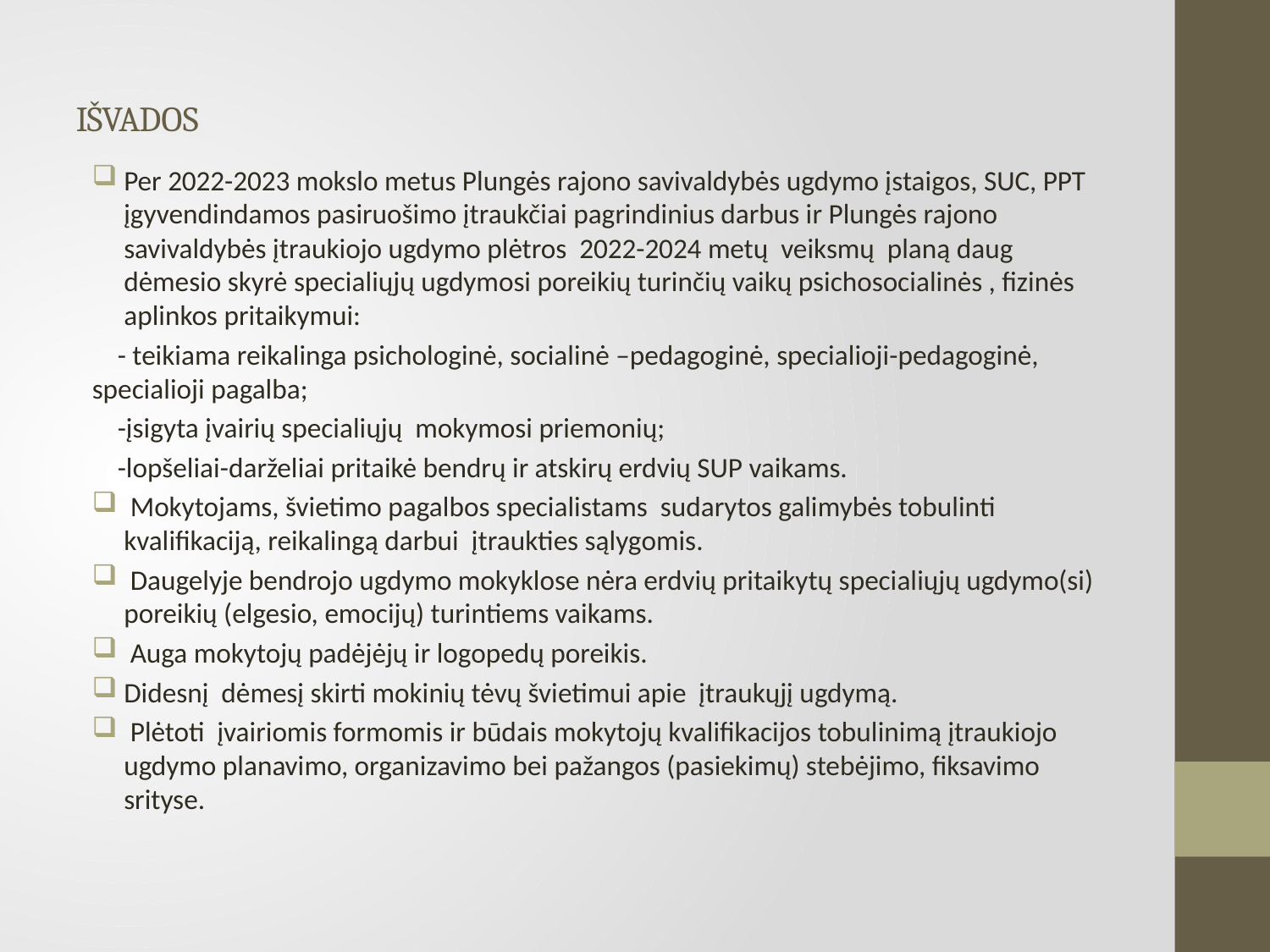

# IŠVADOS
Per 2022-2023 mokslo metus Plungės rajono savivaldybės ugdymo įstaigos, SUC, PPT  įgyvendindamos pasiruošimo įtraukčiai pagrindinius darbus ir Plungės rajono savivaldybės įtraukiojo ugdymo plėtros  2022-2024 metų  veiksmų  planą daug dėmesio skyrė specialiųjų ugdymosi poreikių turinčių vaikų psichosocialinės , fizinės aplinkos pritaikymui:
    - teikiama reikalinga psichologinė, socialinė –pedagoginė, specialioji-pedagoginė,      specialioji pagalba;
    -įsigyta įvairių specialiųjų  mokymosi priemonių;
    -lopšeliai-darželiai pritaikė bendrų ir atskirų erdvių SUP vaikams.
 Mokytojams, švietimo pagalbos specialistams  sudarytos galimybės tobulinti kvalifikaciją, reikalingą darbui  įtraukties sąlygomis.
 Daugelyje bendrojo ugdymo mokyklose nėra erdvių pritaikytų specialiųjų ugdymo(si) poreikių (elgesio, emocijų) turintiems vaikams.
 Auga mokytojų padėjėjų ir logopedų poreikis.
Didesnį  dėmesį skirti mokinių tėvų švietimui apie  įtraukųjį ugdymą.
 Plėtoti  įvairiomis formomis ir būdais mokytojų kvalifikacijos tobulinimą įtraukiojo ugdymo planavimo, organizavimo bei pažangos (pasiekimų) stebėjimo, fiksavimo srityse.